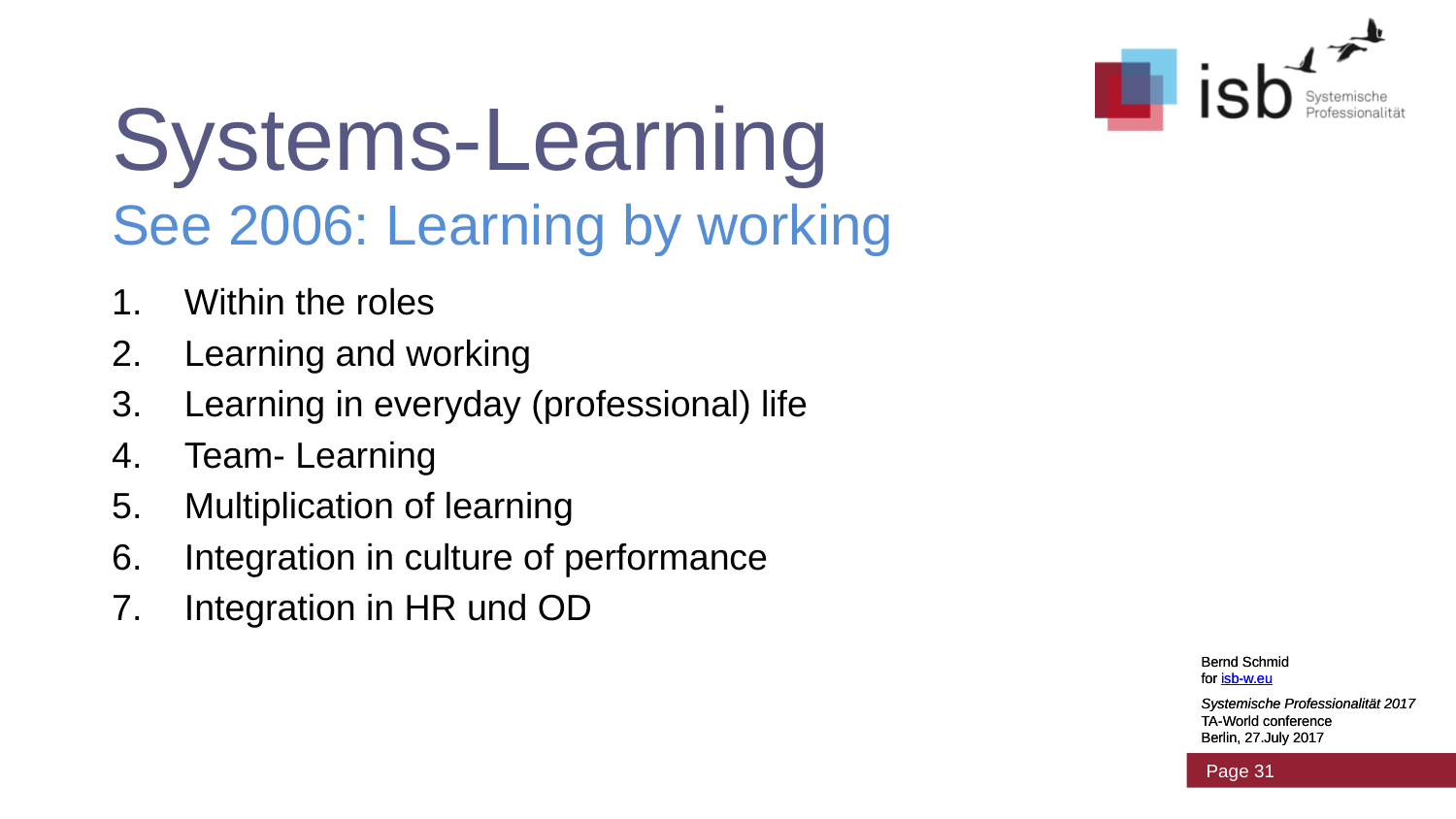

# Systems-Learning See 2006: Learning by working
Within the roles
Learning and working
Learning in everyday (professional) life
Team- Learning
Multiplication of learning
Integration in culture of performance
Integration in HR und OD
Bernd Schmid
for isb-w.eu
Systemische Professionalität 2017
TA-World conference
Berlin, 27.July 2017
 Page 31